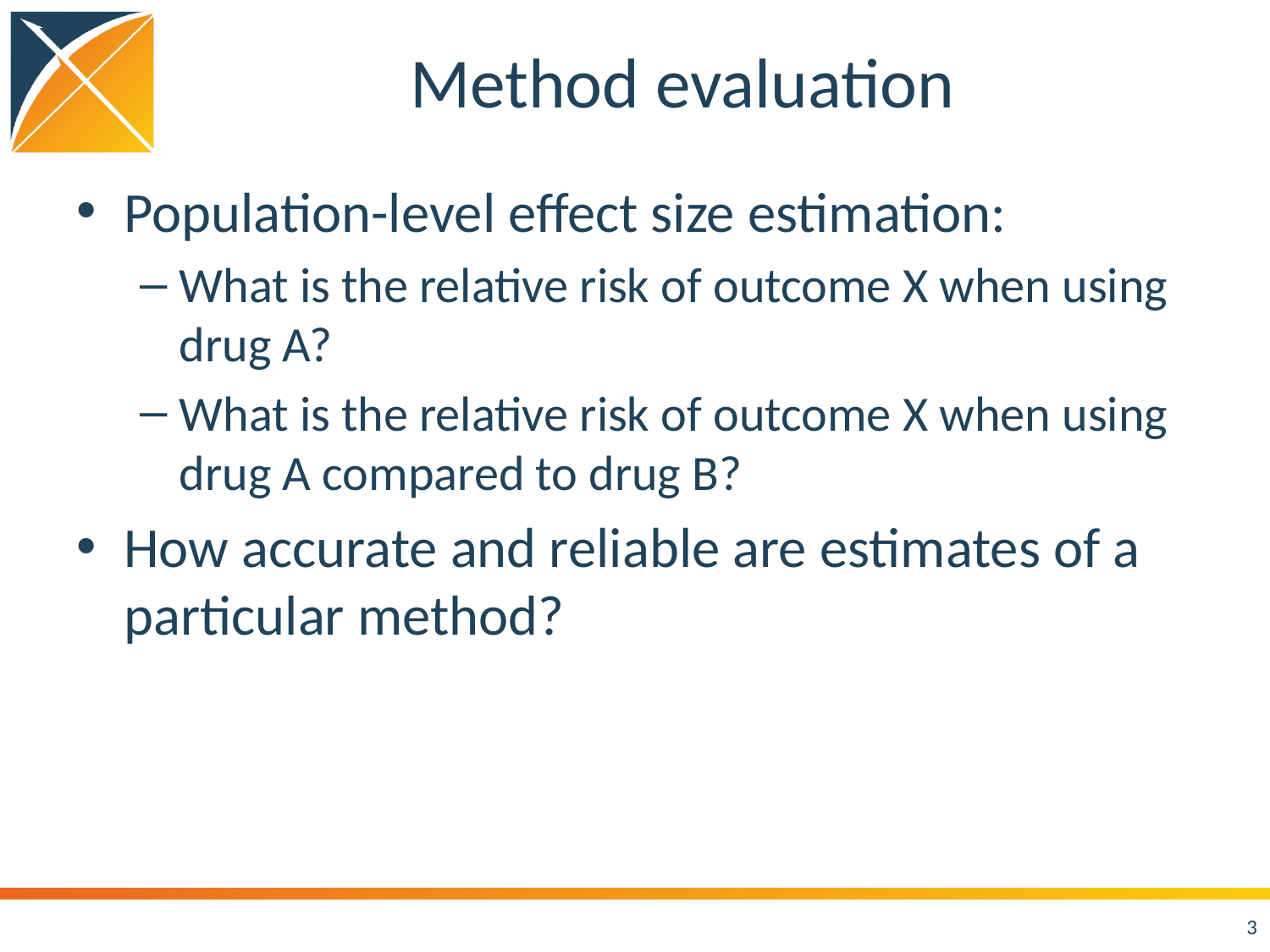

# Method evaluation
Population-level effect size estimation:
What is the relative risk of outcome X when using drug A?
What is the relative risk of outcome X when using drug A compared to drug B?
How accurate and reliable are estimates of a particular method?

3